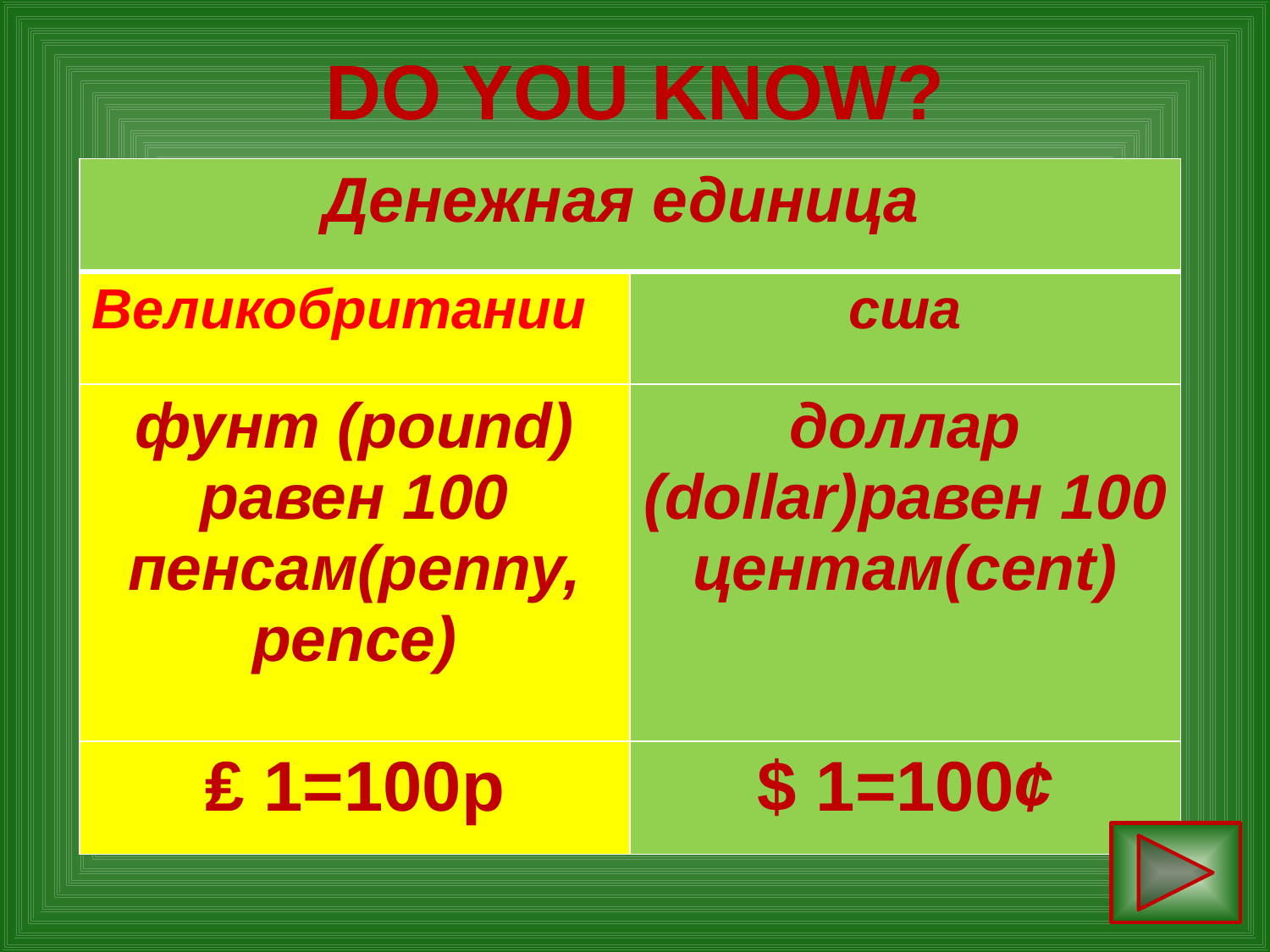

# DO YOU KNOW?
| Денежная единица |  |
| --- | --- |
| Великобритании | сша |
| фунт (pound) равен 100 пенсам(penny, pence) | доллар (dollar)равен 100 центам(cent) |
| ₤ 1=100р | $ 1=100¢ |